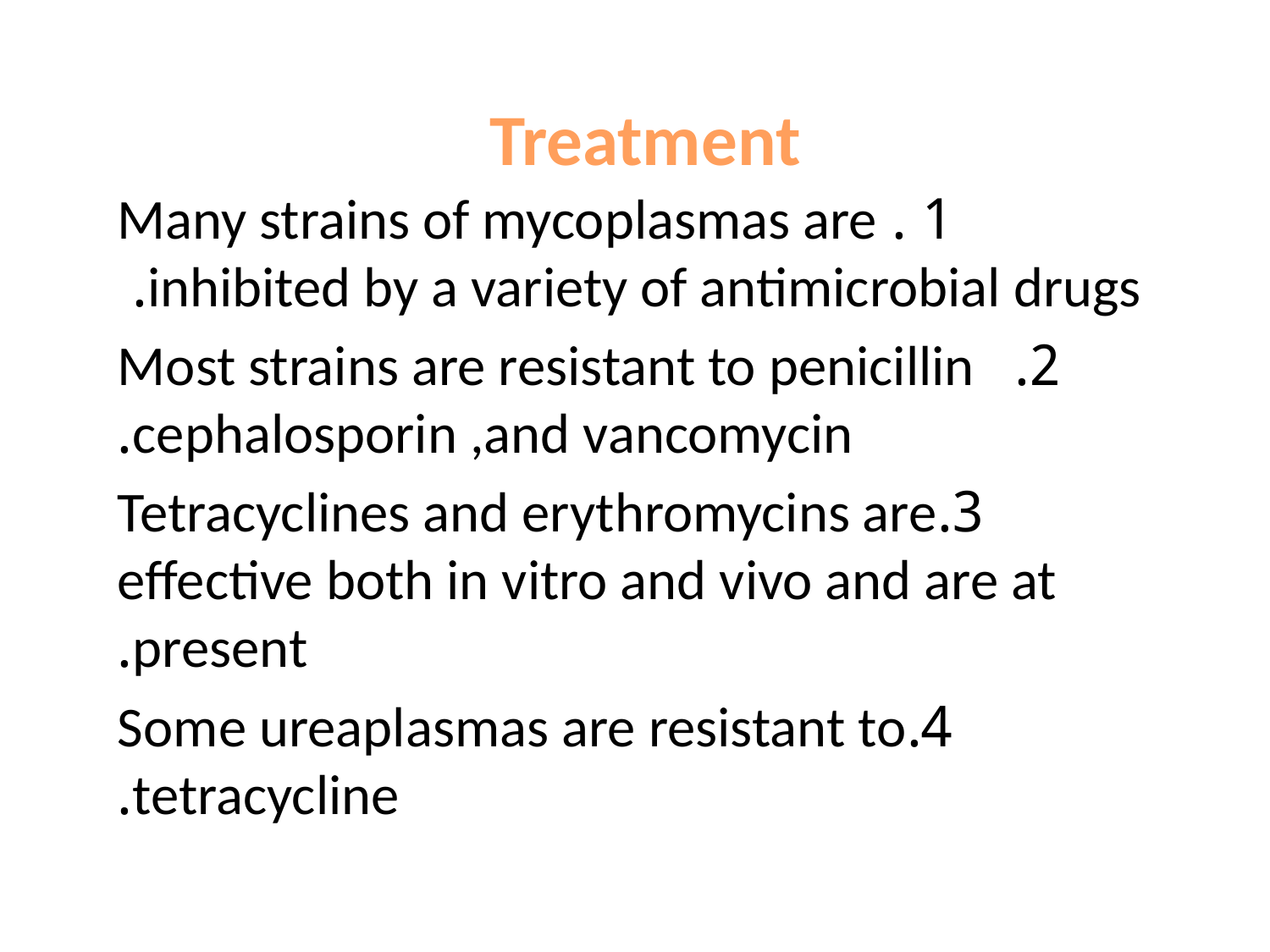

# Treatment
1 . Many strains of mycoplasmas are inhibited by a variety of antimicrobial drugs.
2. Most strains are resistant to penicillin   cephalosporin ,and vancomycin.
3.Tetracyclines and erythromycins are effective both in vitro and vivo and are at present.
4.Some ureaplasmas are resistant to tetracycline.